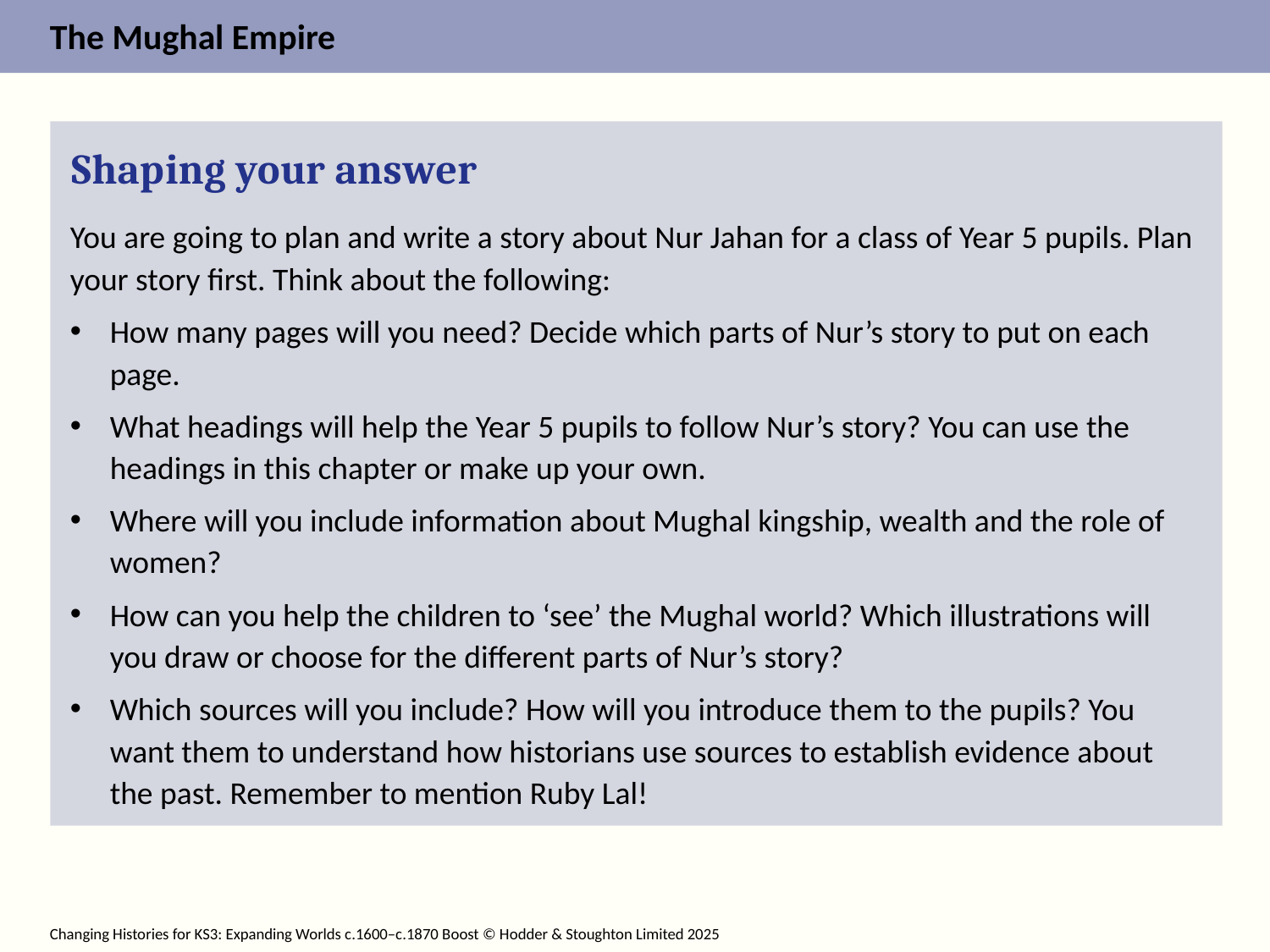

Shaping your answer
You are going to plan and write a story about Nur Jahan for a class of Year 5 pupils. Plan your story first. Think about the following:
How many pages will you need? Decide which parts of Nur’s story to put on each page.
What headings will help the Year 5 pupils to follow Nur’s story? You can use the headings in this chapter or make up your own.
Where will you include information about Mughal kingship, wealth and the role of women?
How can you help the children to ‘see’ the Mughal world? Which illustrations will you draw or choose for the different parts of Nur’s story?
Which sources will you include? How will you introduce them to the pupils? You want them to understand how historians use sources to establish evidence about the past. Remember to mention Ruby Lal!